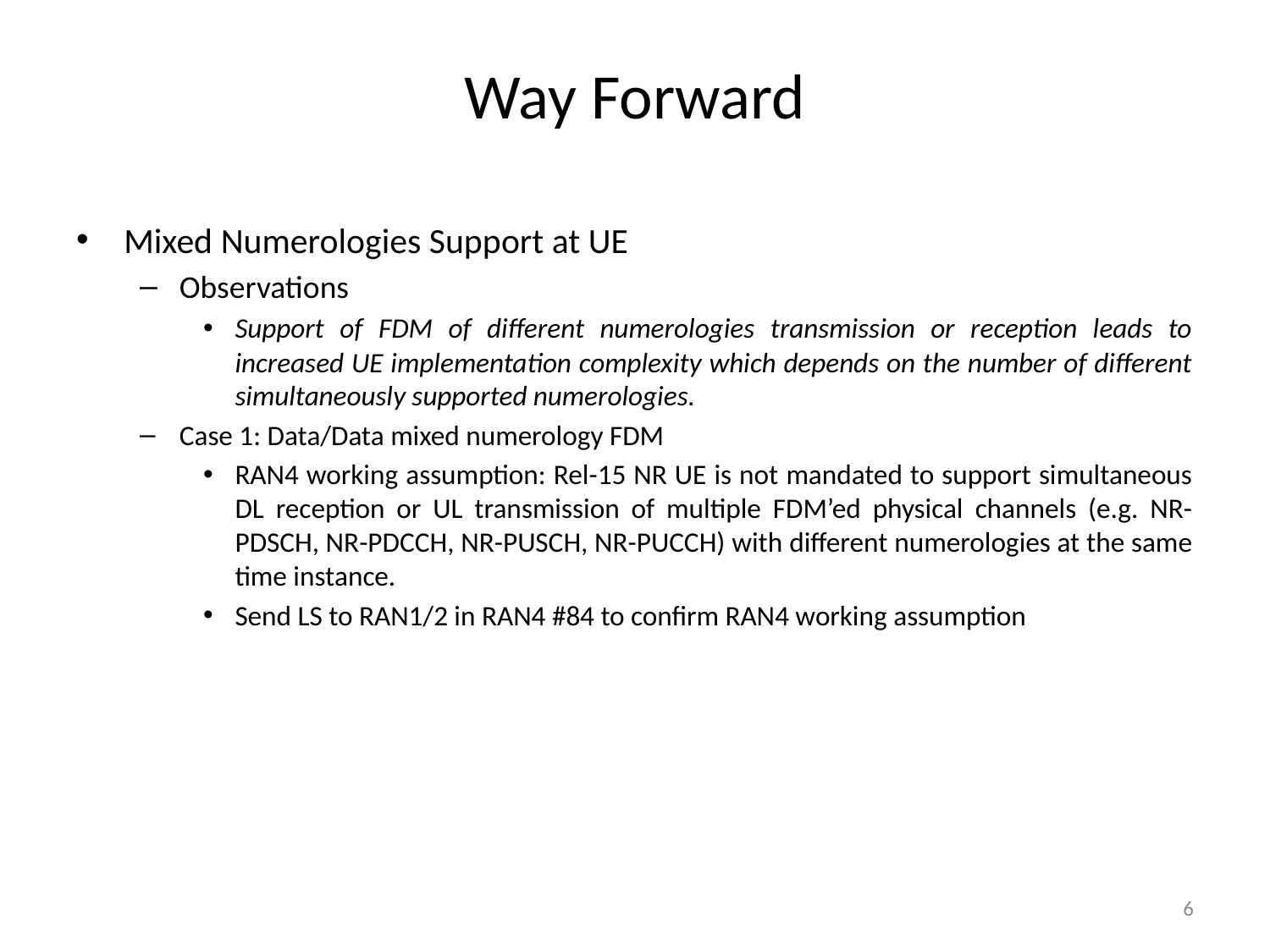

# Way Forward
Mixed Numerologies Support at UE
Observations
Support of FDM of different numerologies transmission or reception leads to increased UE implementation complexity which depends on the number of different simultaneously supported numerologies.
Case 1: Data/Data mixed numerology FDM
RAN4 working assumption: Rel-15 NR UE is not mandated to support simultaneous DL reception or UL transmission of multiple FDM’ed physical channels (e.g. NR-PDSCH, NR-PDCCH, NR-PUSCH, NR-PUCCH) with different numerologies at the same time instance.
Send LS to RAN1/2 in RAN4 #84 to confirm RAN4 working assumption
6